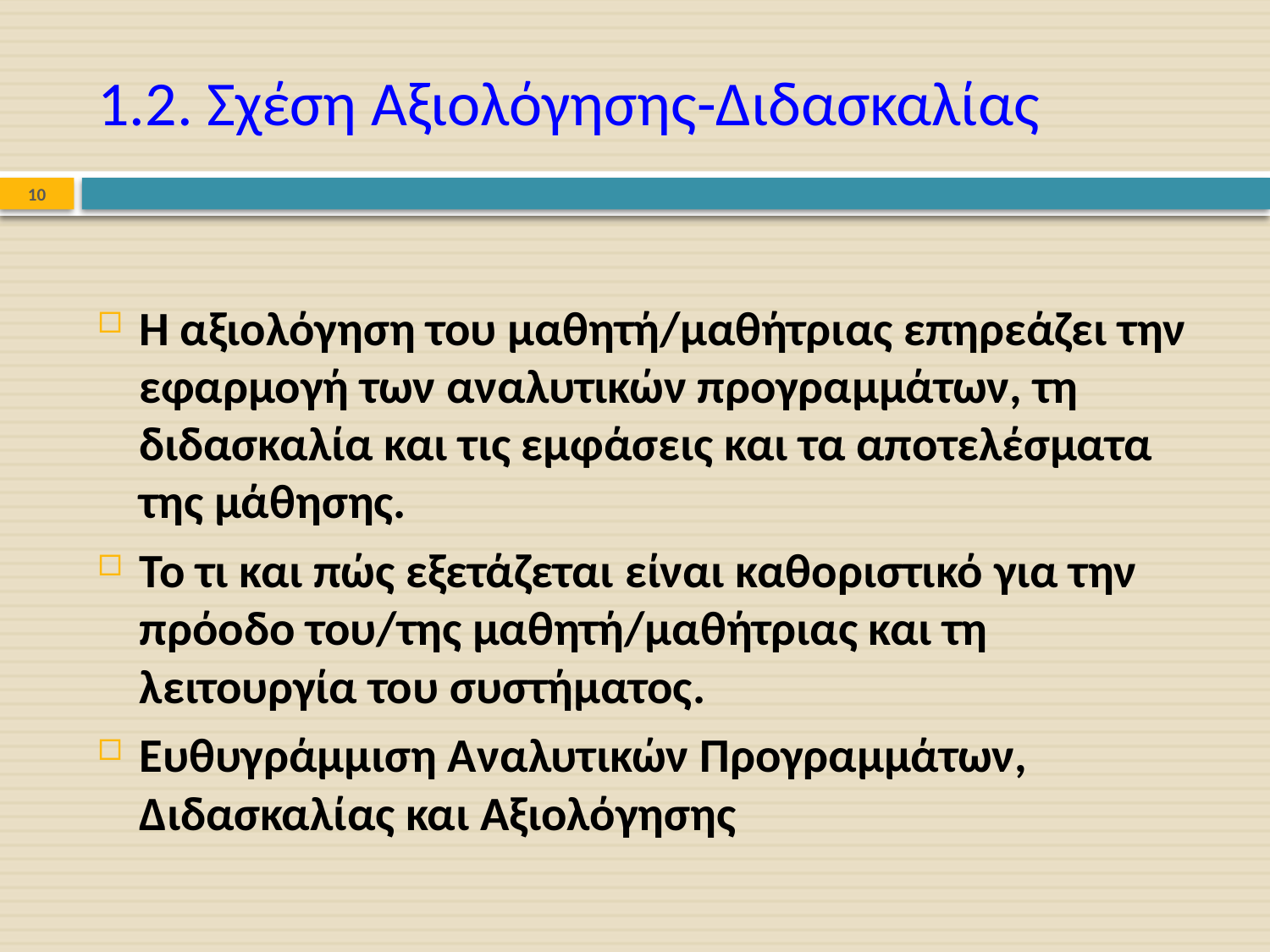

# 1.2. Σχέση Αξιολόγησης-Διδασκαλίας
10

Η αξιολόγηση του μαθητή/μαθήτριας επηρεάζει την εφαρμογή των αναλυτικών προγραμμάτων, τη διδασκαλία και τις εμφάσεις και τα αποτελέσματα της μάθησης.
Το τι και πώς εξετάζεται είναι καθοριστικό για την πρόοδο του/της μαθητή/μαθήτριας και τη λειτουργία του συστήματος.
Ευθυγράμμιση Αναλυτικών Προγραμμάτων, Διδασκαλίας και Αξιολόγησης